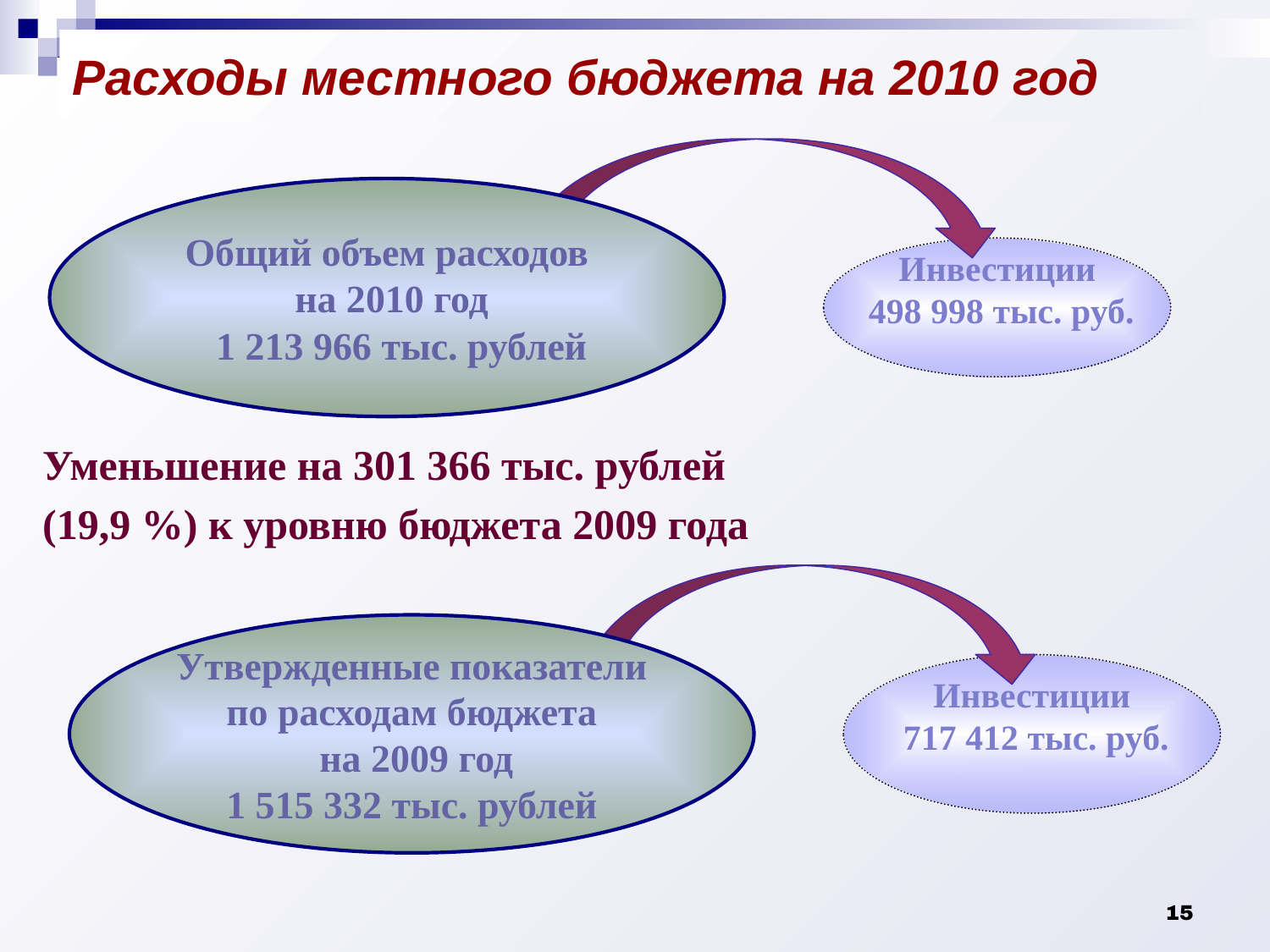

# Расходы местного бюджета на 2010 год

Уменьшение на 301 366 тыс. рублей
(19,9 %) к уровню бюджета 2009 года

Общий объем расходов
 на 2010 год
   1 213 966 тыс. рублей
Инвестиции
 498 998 тыс. руб.

Утвержденные показатели
по расходам бюджета
 на 2009 год
1 515 332 тыс. рублей
Инвестиции
 717 412 тыс. руб.

15